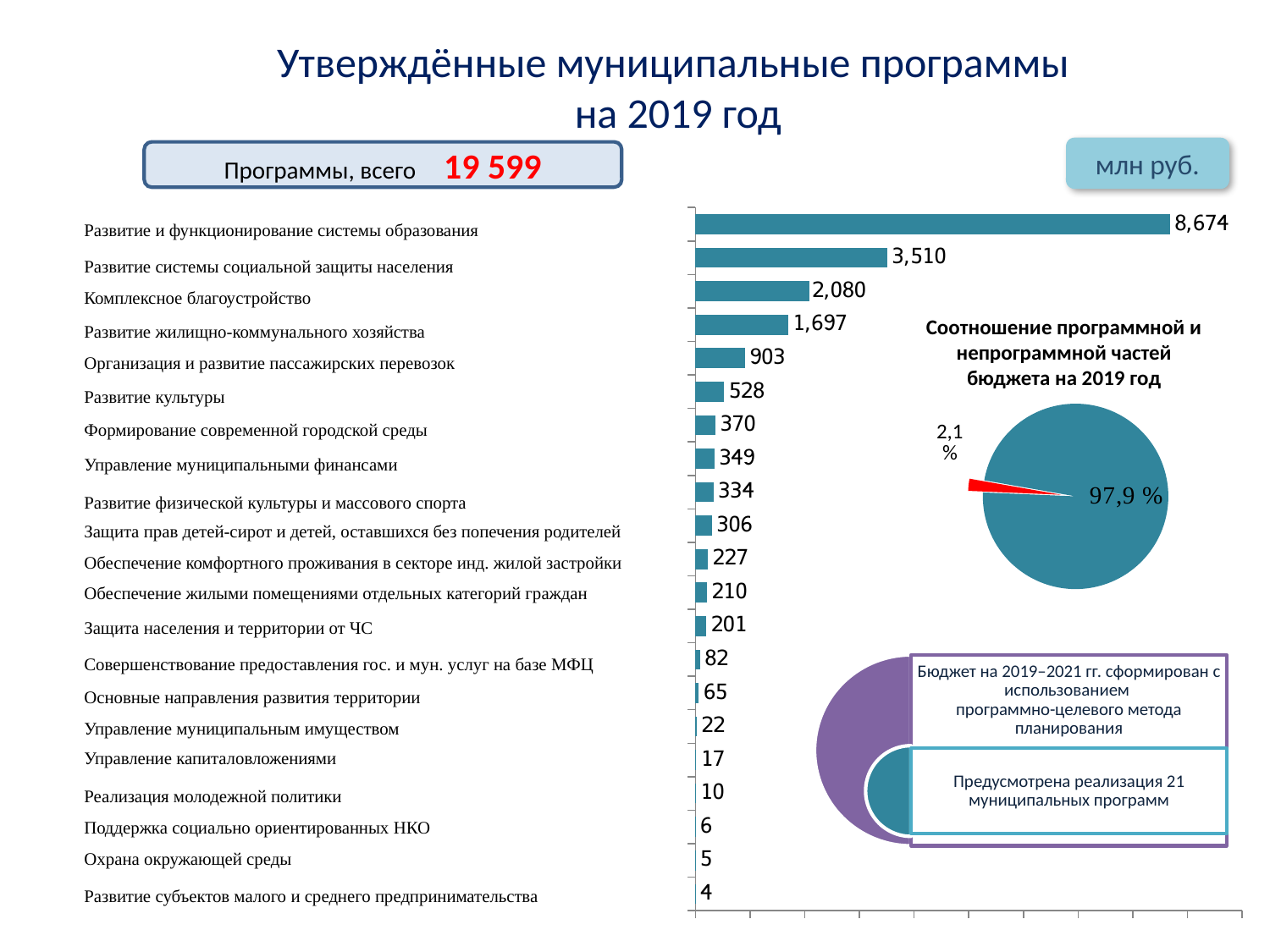

Утверждённые муниципальные программы
на 2019 год
млн руб.
Программы, всего     19 599

### Chart

| Category | Значения |
|---|---|
| Муниципальная программа Новокузнецкого городского округа "Развитие субъектов малого и среднего предпринимательства в городе Новокузнецке" | 3.8029999999999977 |
| Муниципальная программа Новокузнецкого городского округа "Охрана окружающей среды и рациональное природопользование в границах Новокузнецкого городского округа" | 4.611899999999999 |
| Муниципальная программа Новокузнецкого городского округа "Поддержка социально ориентированных некоммерческих организаций в городе Новокузнецке" | 6.1540999999999855 |
| Муниципальная программа Новокузнецкого городского округа "Реализация молодежной политики в городе Новокузнецке" | 10.394600000000002 |
| Муниципальная программа Новокузнецкого городского округа "Управление капиталовложениями Новокузнецкого городского округа" | 17.4438 |
| Муниципальная программа Новокузнецкого городского округа "Управление муниципальным имуществом Новокузнецкого городского округа" | 21.763599999999844 |
| Муниципальная программа Новокузнецкого городского округа "Основные направления развития территории Новокузнецкого городского округа" | 64.8918 |
| Муниципальная программа Новокузнецкого городского округа "Совершенствование предоставления государственных и муниципальных услуг на базе многофункционального центра в Новокузнецком городском округе" | 82.24170000000002 |
| Муниципальная программа Новокузнецкого городского округа "Защита населения и территории от чрезвычайных ситуаций природного и техногенного характера, обеспечение пожарной безопасности, безопасности на водных объектах территории Новокузнецкого городского о | 200.54309999999998 |
| Муниципальная программа Новокузнецкого городского округа "Обеспечение жилыми помещениями отдельных категорий граждан города Новокузнецка" | 209.67469999999992 |
| Муниципальная программа Новокузнецкого городского округа "Обеспечение комфортного проживания в секторе индивидуальной жилой застройки" | 227.4051 |
| Муниципальная программа Новокузнецкого городского округа "Защита прав детей-сирот и детей, оставшихся без попечения родителей, прав недееспособных граждан" | 305.6077 |
| Муниципальная программа Новокузнецкого городского округа "Развитие физической культуры и массового спорта Новокузнецкого городского округа" | 333.59639999999735 |
| Муниципальная программа Новокузнецкого городского округа "Управление муниципальными финансами Новокузнецкого городского округа" | 348.5729999999997 |
| Муниципальная программа Новокузнецкого городского округа "Формирование современной городской среды на территории Новокузнецкого городского округа на 2018-2022 годы" | 369.9740999999992 |
| Муниципальная программа Новокузнецкого городского округа "Развитие культуры в городе Новокузнецке" | 527.5203 |
| Муниципальная программа Новокузнецкого городского округа "Организация и развитие пассажирских перевозок и координация работы операторов связи на территории Новокузнецкого городского округа" | 902.9736 |
| Муниципальная программа Новокузнецкого городского округа "Развитие жилищно-коммунального хозяйства города Новокузнецка" | 1697.035600000001 |
| Муниципальная программа Новокузнецкого городского округа "Комплексное благоустройство Новокузнецкого городского округа" | 2080.1602 |
| Муниципальная программа Новокузнецкого городского округа "Развитие системы социальной защиты населения города Новокузнецка" | 3510.3785 |
| Муниципальная программа Новокузнецкого городского округа "Развитие и функционирование системы образования города Новокузнецка" | 8674.305799999938 |
| Развитие и функционирование системы образования |
| --- |
| Развитие системы социальной защиты населения |
| Комплексное благоустройство |
| Развитие жилищно-коммунального хозяйства |
| Организация и развитие пассажирских перевозок |
| Развитие культуры |
| Формирование современной городской среды |
| Управление муниципальными финансами |
| Развитие физической культуры и массового спорта |
| Защита прав детей-сирот и детей, оставшихся без попечения родителей |
| Обеспечение комфортного проживания в секторе инд. жилой застройки |
| Обеспечение жилыми помещениями отдельных категорий граждан |
| Защита населения и территории от ЧС |
| Совершенствование предоставления гос. и мун. услуг на базе МФЦ |
| Основные направления развития территории |
| Управление муниципальным имуществом |
| Управление капиталовложениями |
| Реализация молодежной политики |
| Поддержка социально ориентированных НКО |
| Охрана окружающей среды |
| Развитие субъектов малого и среднего предпринимательства |
Соотношение программной и непрограммной частей бюджета на 2019 год

### Chart

| Category | Продажи |
|---|---|
| Программные мероприятия | 0.9790000000000006 |
| Непрограммные мероприятия  | 0.02100000000000001 |
Бюджет на 2019–2021 гг. сформирован с использованием
программно-целевого метода планирования
Предусмотрена реализация 21 муниципальных программ
29